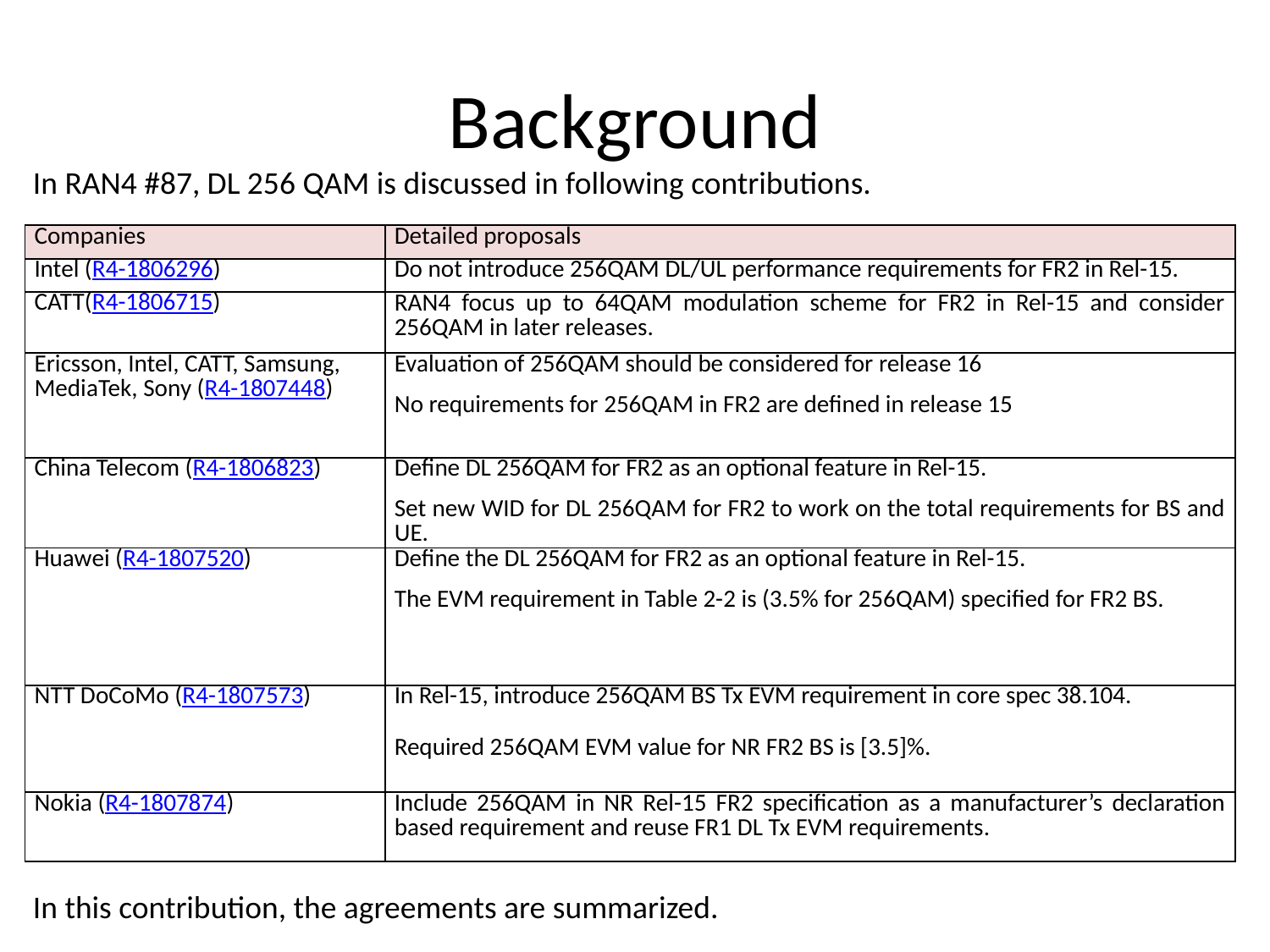

# Background
In RAN4 #87, DL 256 QAM is discussed in following contributions.
| Companies | Detailed proposals |
| --- | --- |
| Intel (R4-1806296) | Do not introduce 256QAM DL/UL performance requirements for FR2 in Rel-15. |
| CATT(R4-1806715) | RAN4 focus up to 64QAM modulation scheme for FR2 in Rel-15 and consider 256QAM in later releases. |
| Ericsson, Intel, CATT, Samsung, MediaTek, Sony (R4-1807448) | Evaluation of 256QAM should be considered for release 16 No requirements for 256QAM in FR2 are defined in release 15 |
| China Telecom (R4-1806823) | Define DL 256QAM for FR2 as an optional feature in Rel-15. Set new WID for DL 256QAM for FR2 to work on the total requirements for BS and UE. |
| Huawei (R4-1807520) | Define the DL 256QAM for FR2 as an optional feature in Rel-15. The EVM requirement in Table 2-2 is (3.5% for 256QAM) specified for FR2 BS. |
| NTT DoCoMo (R4-1807573) | In Rel-15, introduce 256QAM BS Tx EVM requirement in core spec 38.104. Required 256QAM EVM value for NR FR2 BS is [3.5]%. |
| Nokia (R4-1807874) | Include 256QAM in NR Rel-15 FR2 specification as a manufacturer’s declaration based requirement and reuse FR1 DL Tx EVM requirements. |
In this contribution, the agreements are summarized.